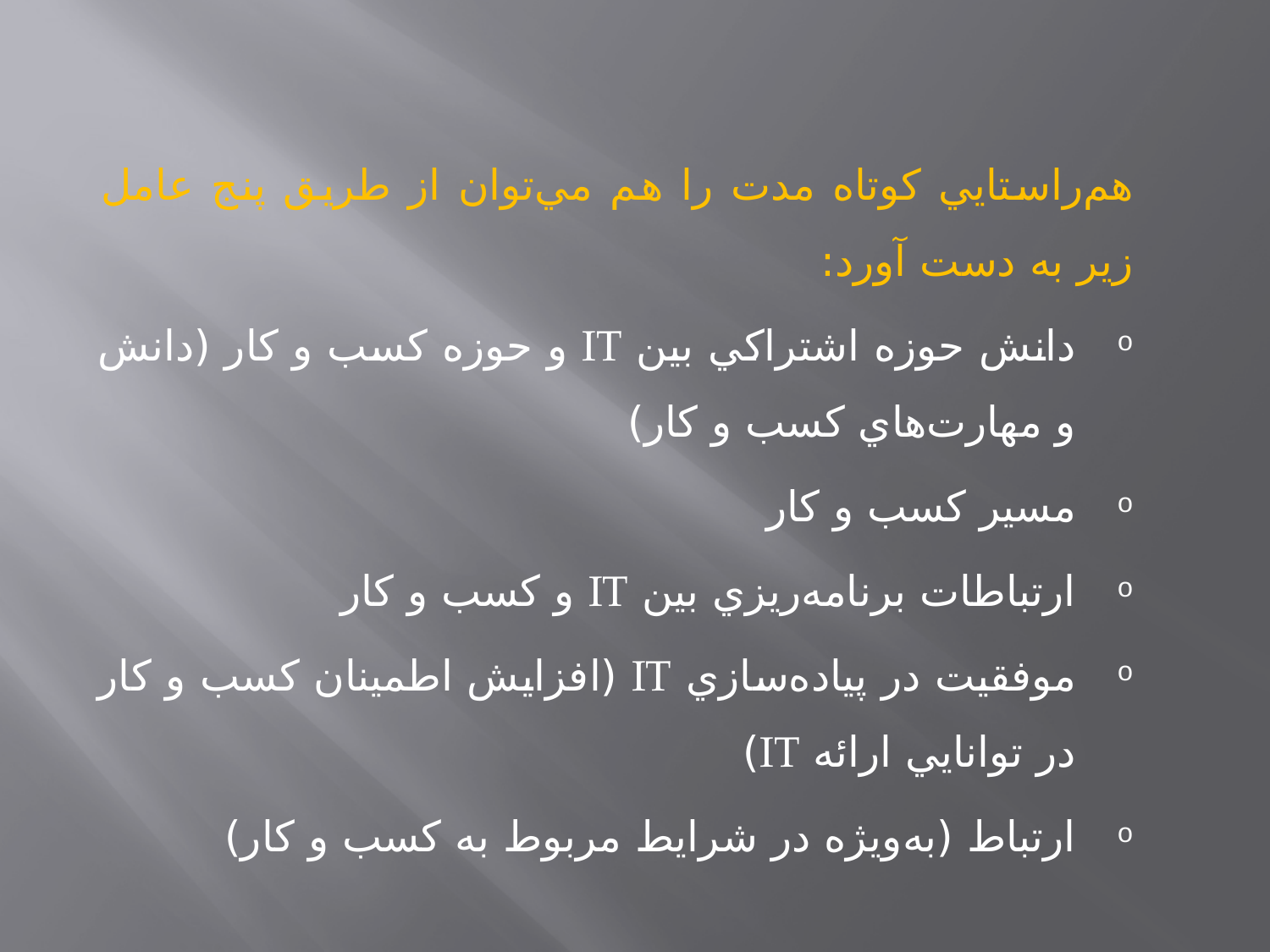

هم‌راستايي كوتاه مدت را هم مي‌توان از طريق پنج عامل زير به دست آورد:
دانش حوزه اشتراكي بين IT و حوزه كسب و كار (دانش و مهارت‌هاي كسب و كار)
مسير كسب و كار
ارتباطات برنامه‌ريزي بين IT و كسب و كار
موفقيت در پياده‌سازي IT (افزايش اطمينان كسب و كار در توانايي ارائه IT)
ارتباط (به‌ويژه در شرايط مربوط به كسب و كار)